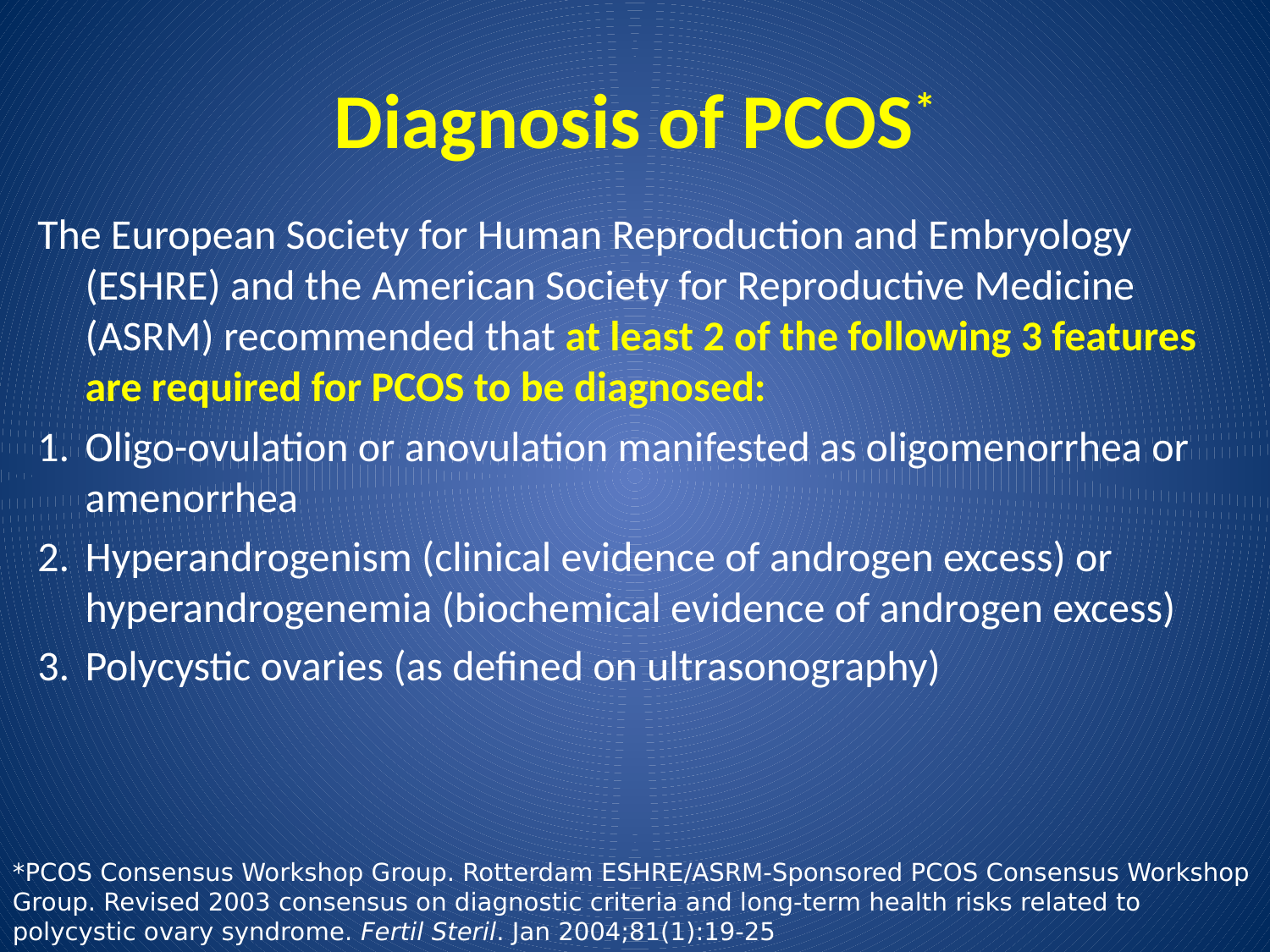

# Diagnosis of PCOS*
The European Society for Human Reproduction and Embryology (ESHRE) and the American Society for Reproductive Medicine (ASRM) recommended that at least 2 of the following 3 features are required for PCOS to be diagnosed:
Oligo-ovulation or anovulation manifested as oligomenorrhea or amenorrhea
Hyperandrogenism (clinical evidence of androgen excess) or hyperandrogenemia (biochemical evidence of androgen excess)
Polycystic ovaries (as defined on ultrasonography)

*PCOS Consensus Workshop Group. Rotterdam ESHRE/ASRM-Sponsored PCOS Consensus Workshop Group. Revised 2003 consensus on diagnostic criteria and long-term health risks related to polycystic ovary syndrome. Fertil Steril. Jan 2004;81(1):19-25